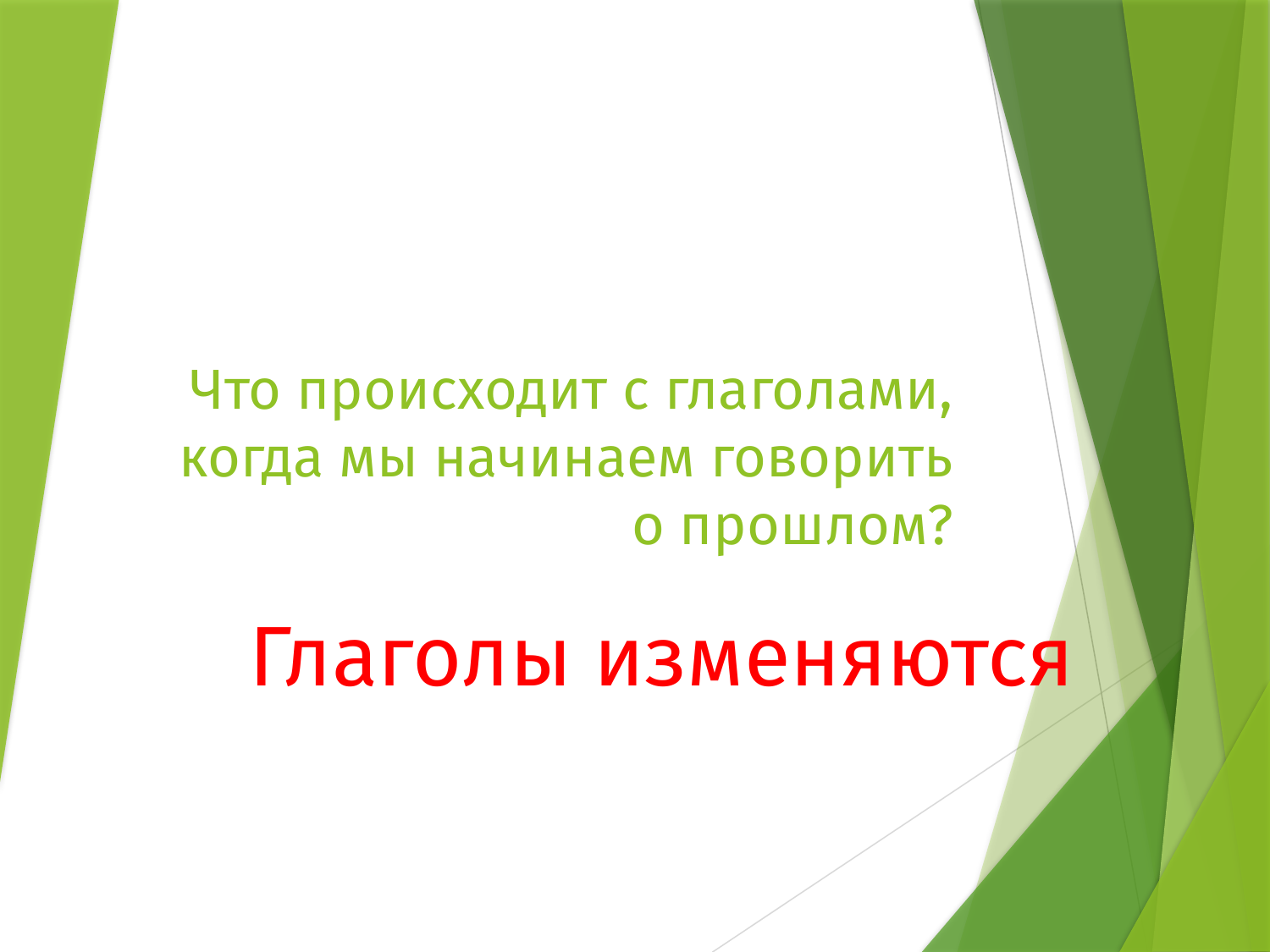

# Что происходит с глаголами, когда мы начинаем говорить о прошлом?
Глаголы изменяются